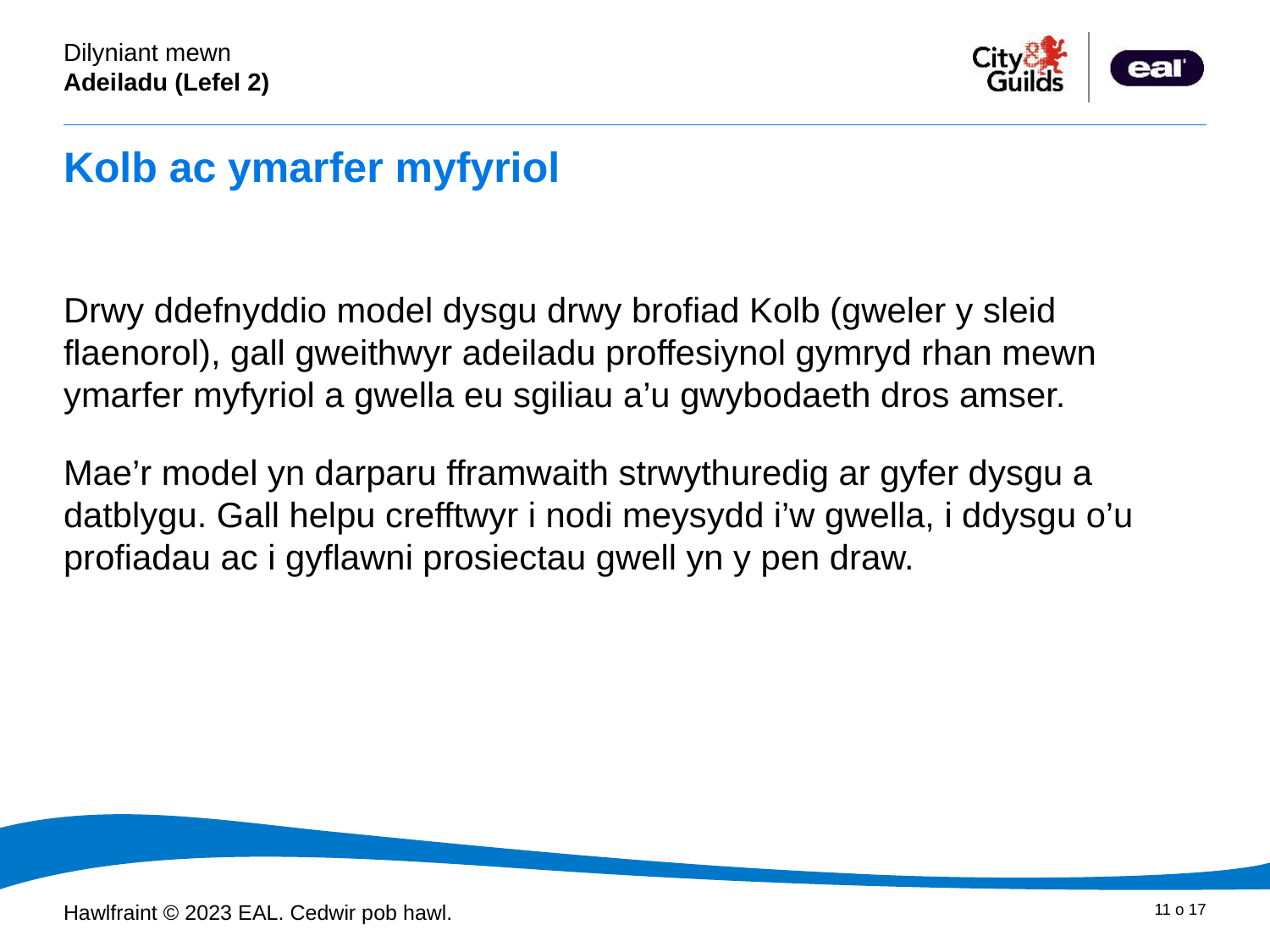

# Kolb ac ymarfer myfyriol

Drwy ddefnyddio model dysgu drwy brofiad Kolb (gweler y sleid flaenorol), gall gweithwyr adeiladu proffesiynol gymryd rhan mewn ymarfer myfyriol a gwella eu sgiliau a’u gwybodaeth dros amser.
Mae’r model yn darparu fframwaith strwythuredig ar gyfer dysgu a datblygu. Gall helpu crefftwyr i nodi meysydd i’w gwella, i ddysgu o’u profiadau ac i gyflawni prosiectau gwell yn y pen draw.